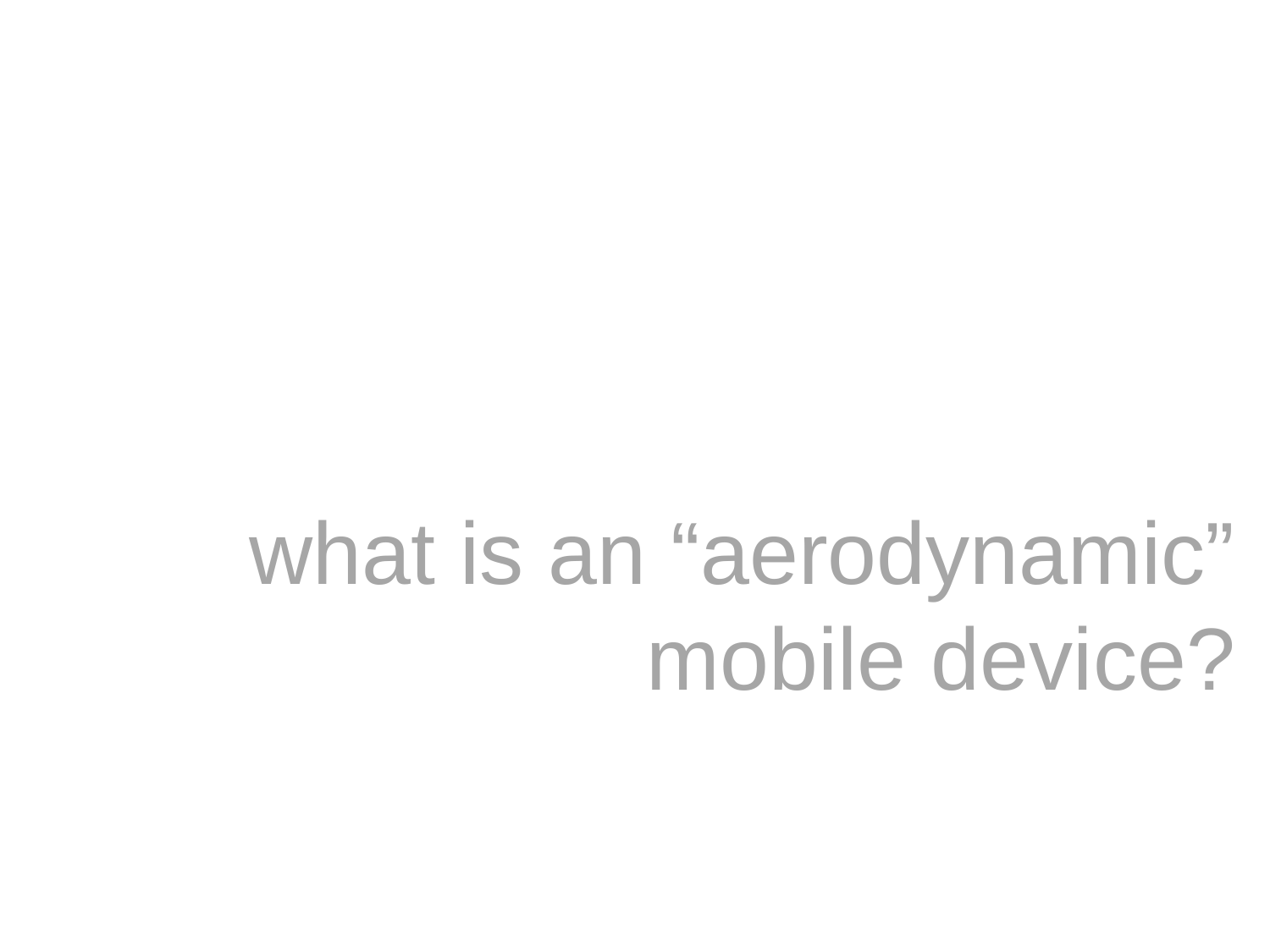

# what is an “aerodynamic” mobile device?